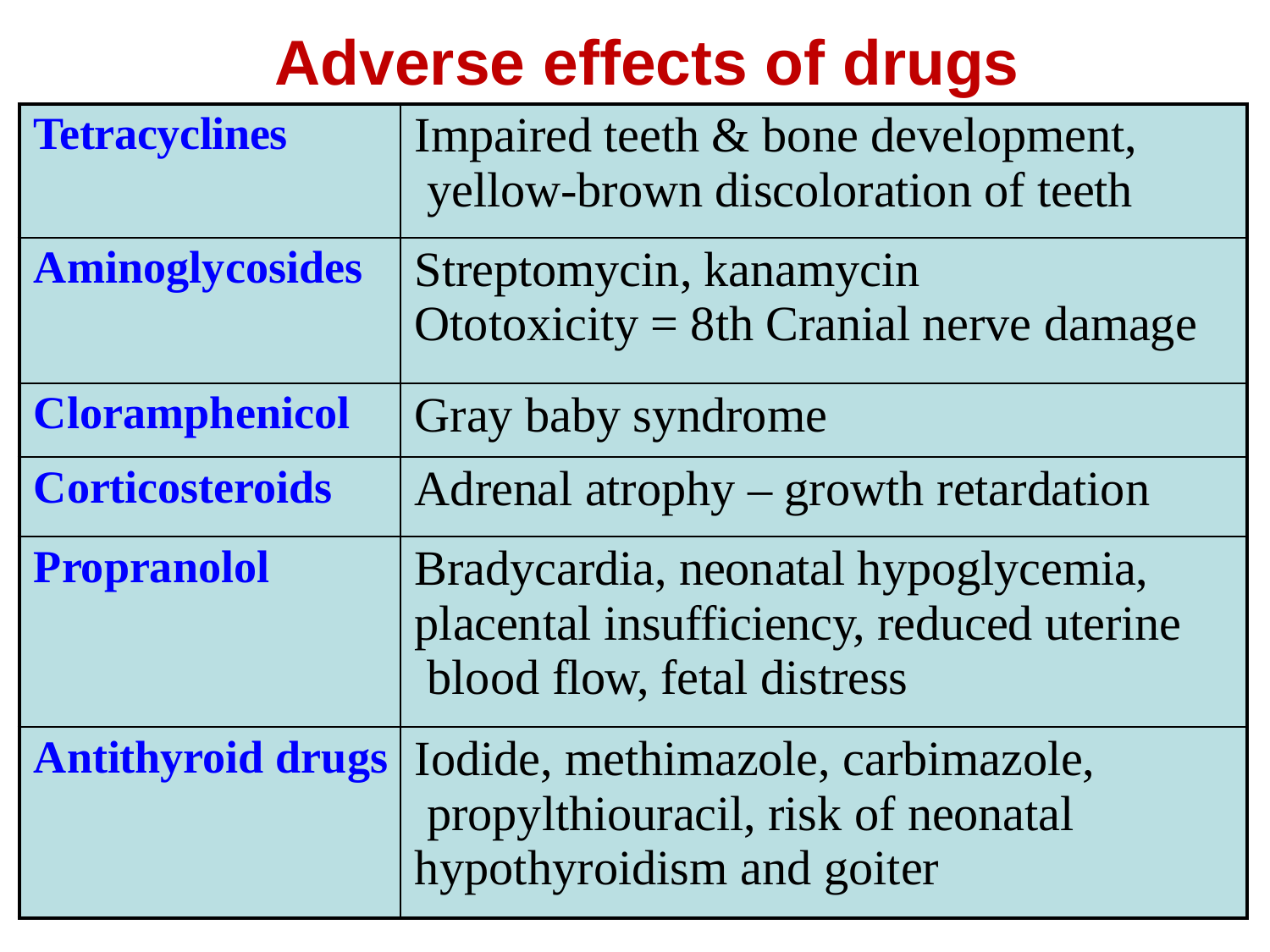

# Adverse effects of drugs
| Tetracyclines | Impaired teeth & bone development, yellow-brown discoloration of teeth |
| --- | --- |
| Aminoglycosides | Streptomycin, kanamycin Ototoxicity = 8th Cranial nerve damage |
| Cloramphenicol | Gray baby syndrome |
| Corticosteroids | Adrenal atrophy – growth retardation |
| Propranolol | Bradycardia, neonatal hypoglycemia, placental insufficiency, reduced uterine blood flow, fetal distress |
| Antithyroid drugs | Iodide, methimazole, carbimazole, propylthiouracil, risk of neonatal hypothyroidism and goiter |